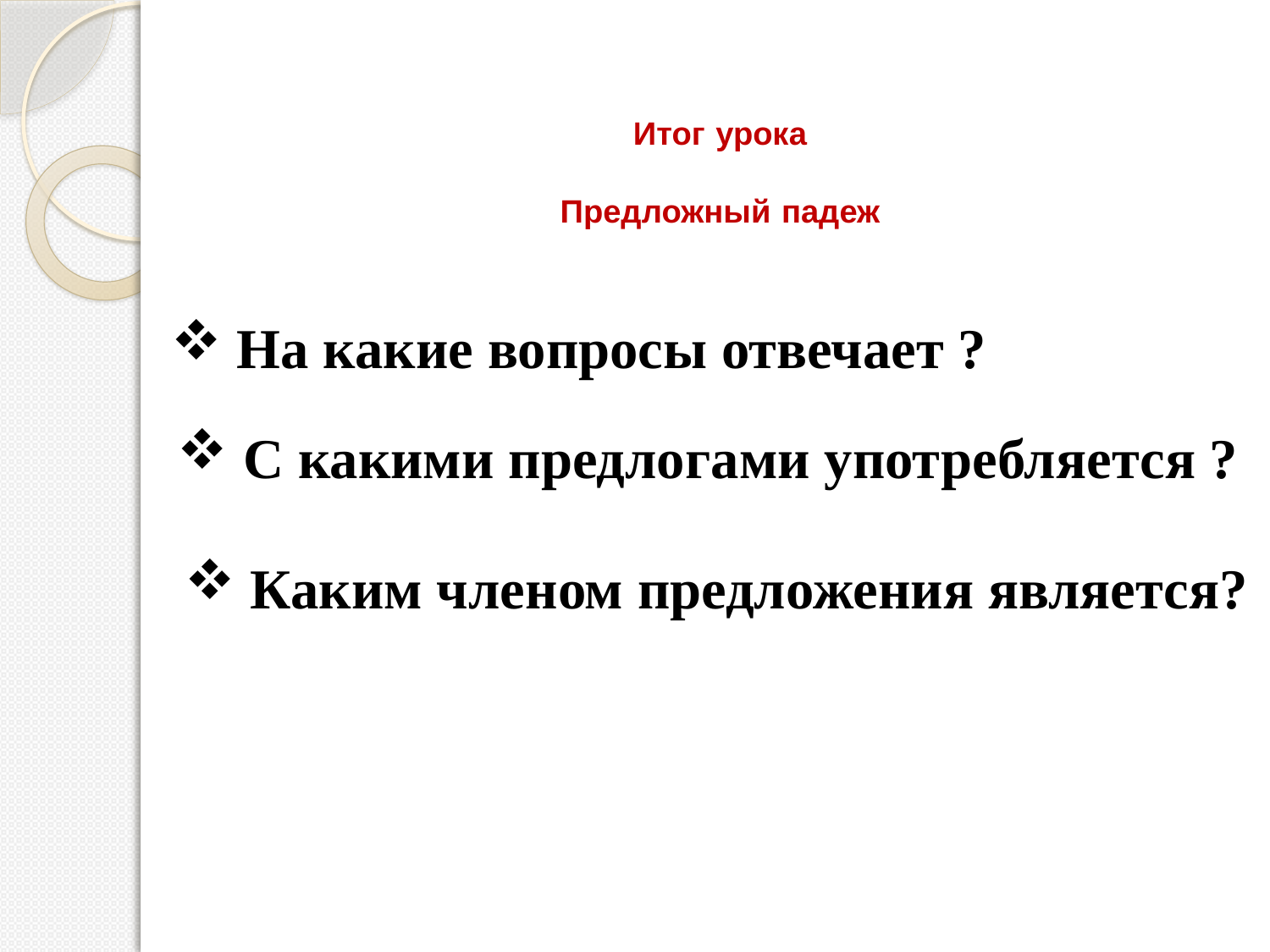

# Итог урока Предложный падеж
 На какие вопросы отвечает ?
 С какими предлогами употребляется ?
 Каким членом предложения является?